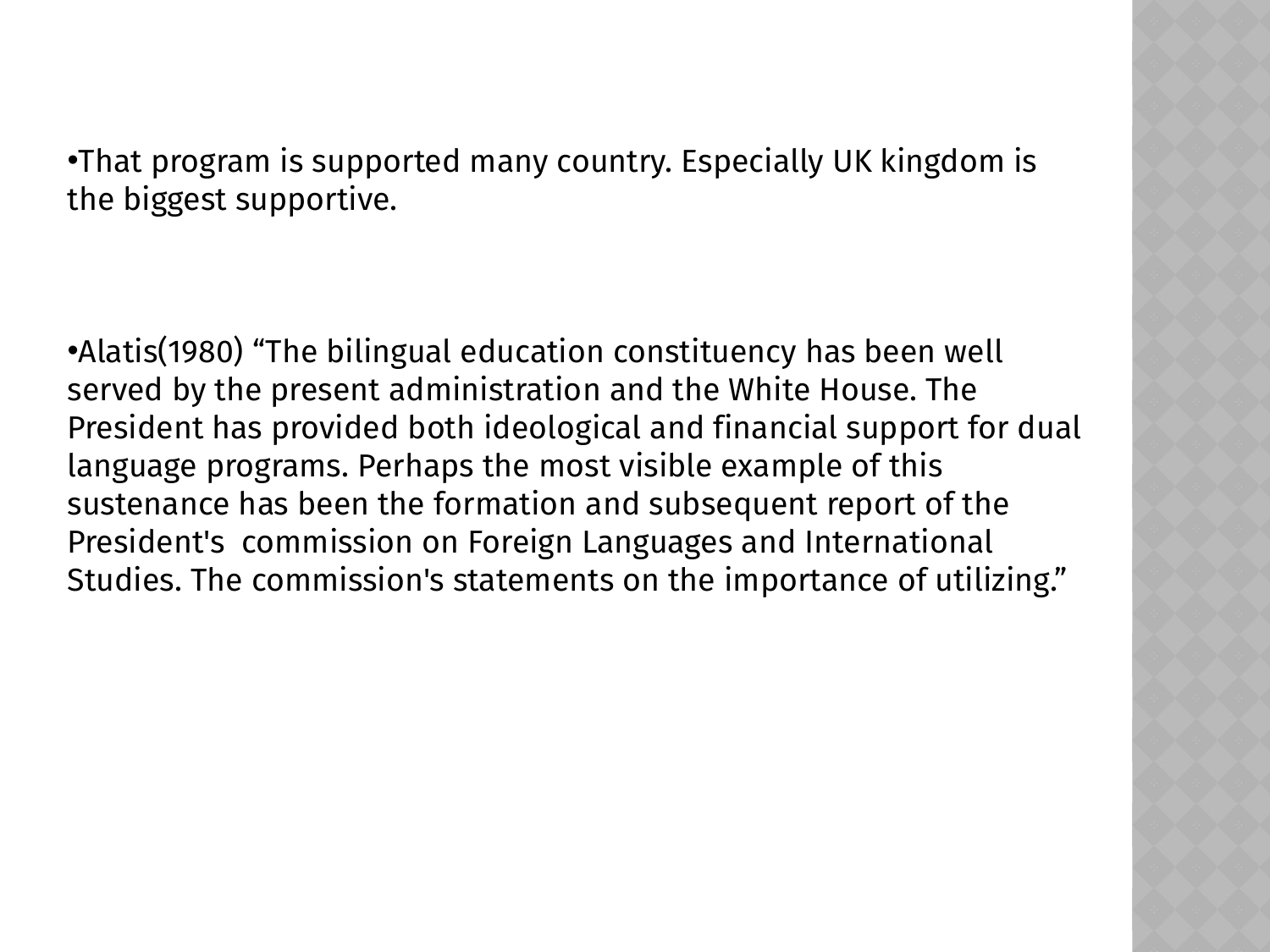

That program is supported many country. Especially UK kingdom is the biggest supportive.

Alatis(1980) “The bilingual education constituency has been well served by the present administration and the White House. The President has provided both ideological and financial support for dual language programs. Perhaps the most visible example of this sustenance has been the formation and subsequent report of the President's  commission on Foreign Languages and International  Studies. The commission's statements on the importance of utilizing.”